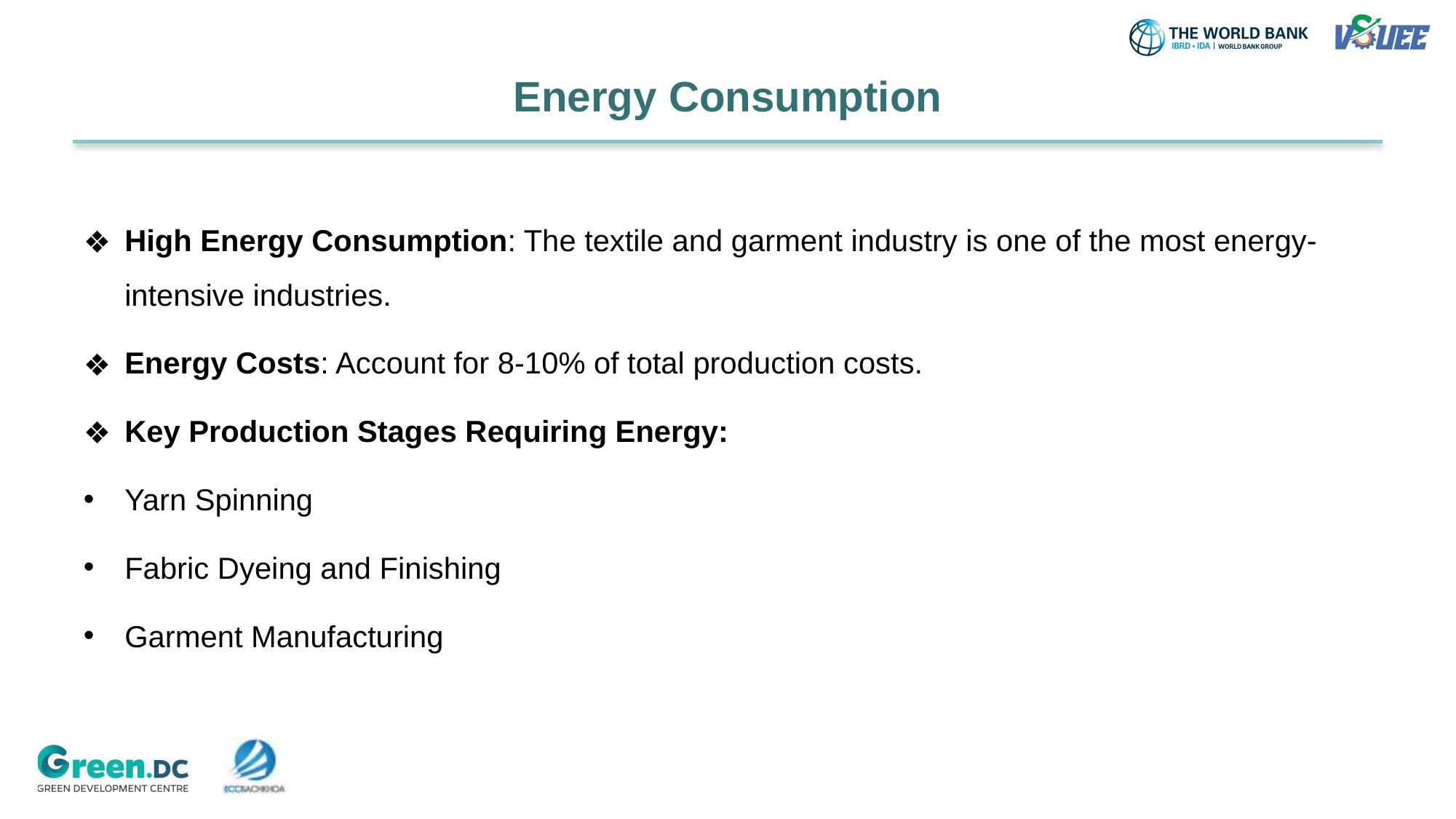

# Energy Consumption
High Energy Consumption: The textile and garment industry is one of the most energy-intensive industries.
Energy Costs: Account for 8-10% of total production costs.
Key Production Stages Requiring Energy:
Yarn Spinning
Fabric Dyeing and Finishing
Garment Manufacturing